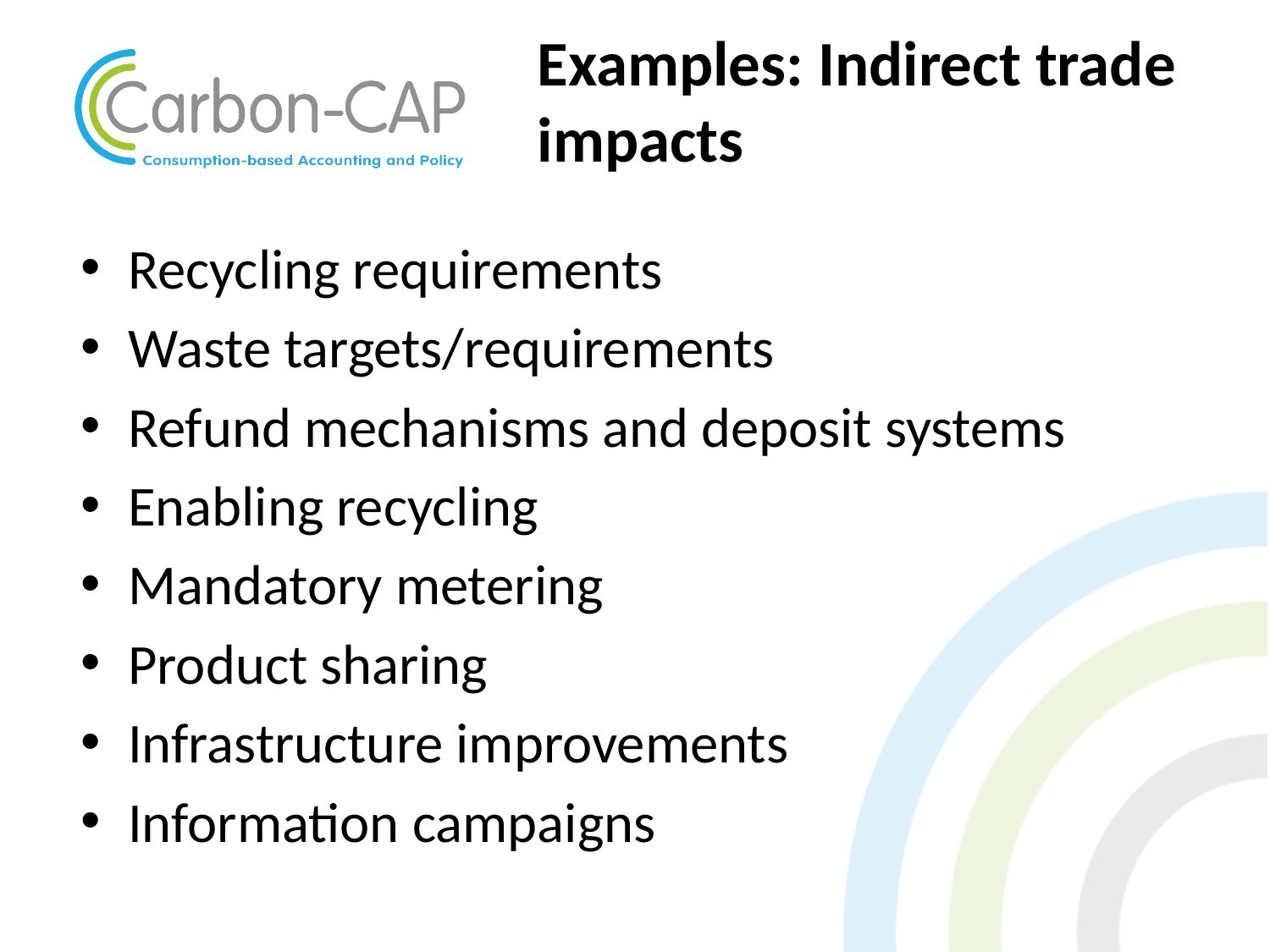

Examples: Indirect trade impacts
Recycling requirements
Waste targets/requirements
Refund mechanisms and deposit systems
Enabling recycling
Mandatory metering
Product sharing
Infrastructure improvements
Information campaigns